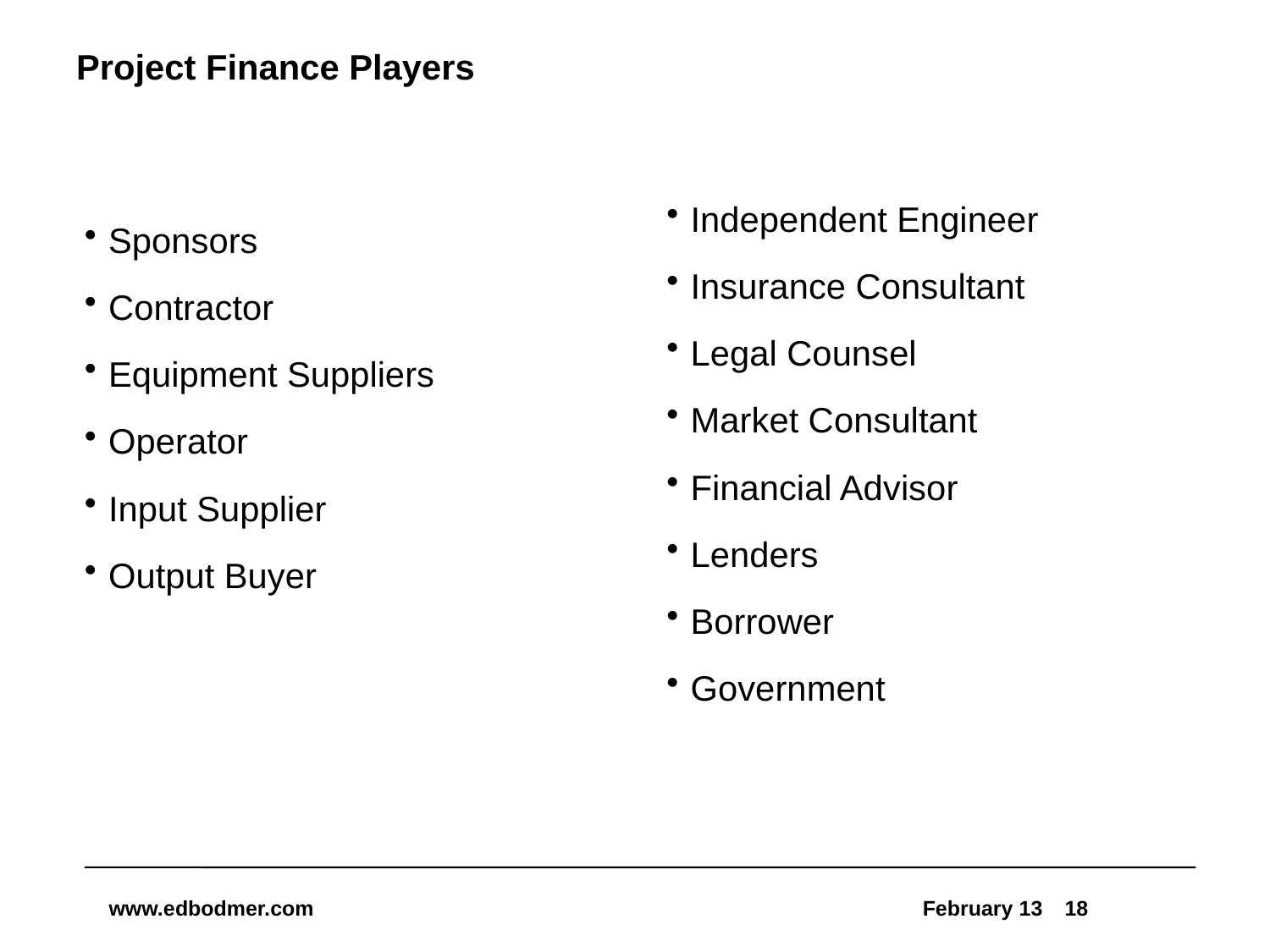

# Project Finance Players
Independent Engineer
Insurance Consultant
Legal Counsel
Market Consultant
Financial Advisor
Lenders
Borrower
Government
Sponsors
Contractor
Equipment Suppliers
Operator
Input Supplier
Output Buyer